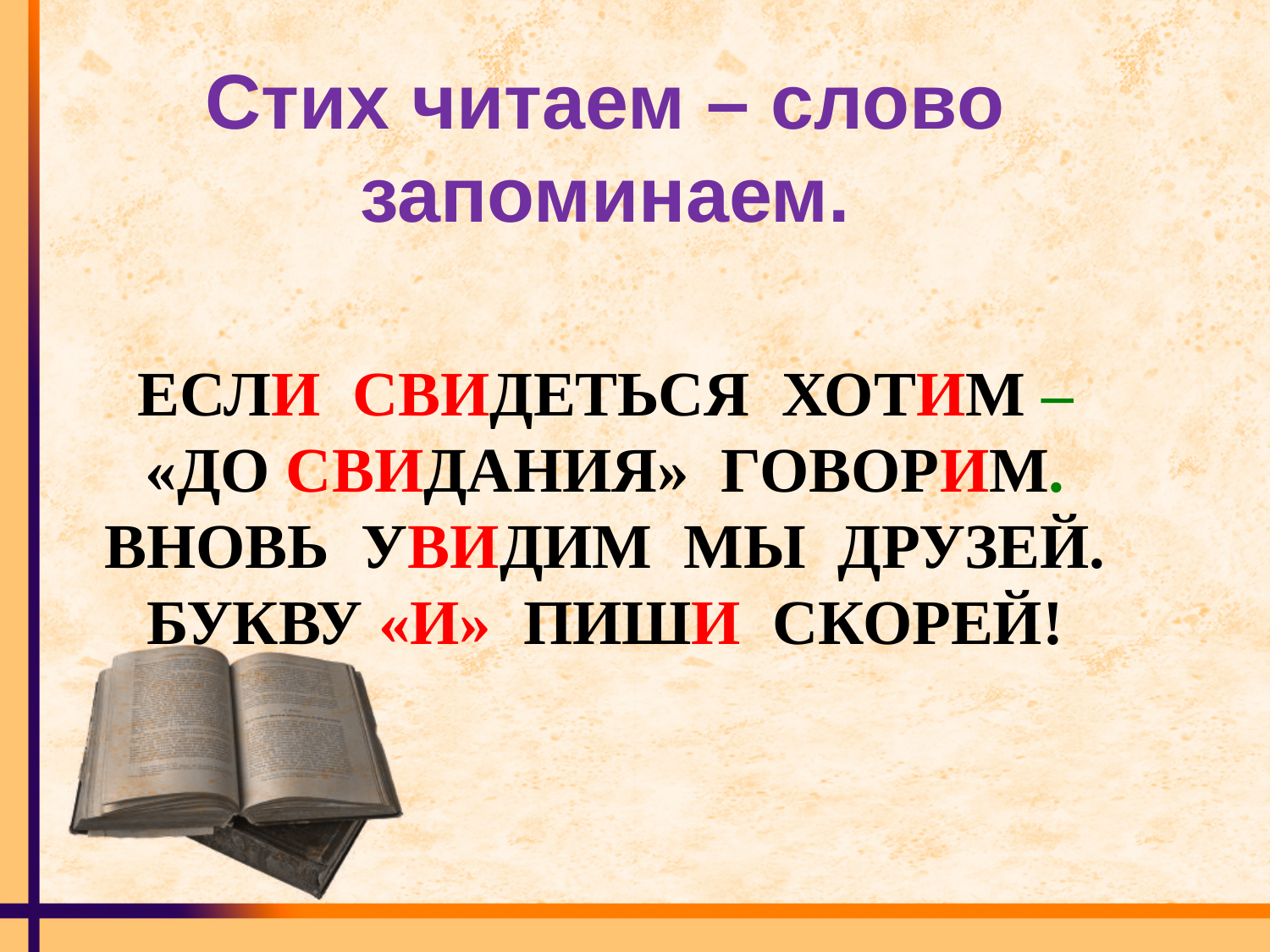

Стих читаем – слово запоминаем.

ЕСЛИ  СВИДЕТЬСЯ  ХОТИМ –
«ДО СВИДАНИЯ»  ГОВОРИМ.
ВНОВЬ  УВИДИМ  МЫ  ДРУЗЕЙ.
БУКВУ «И»  ПИШИ  СКОРЕЙ!